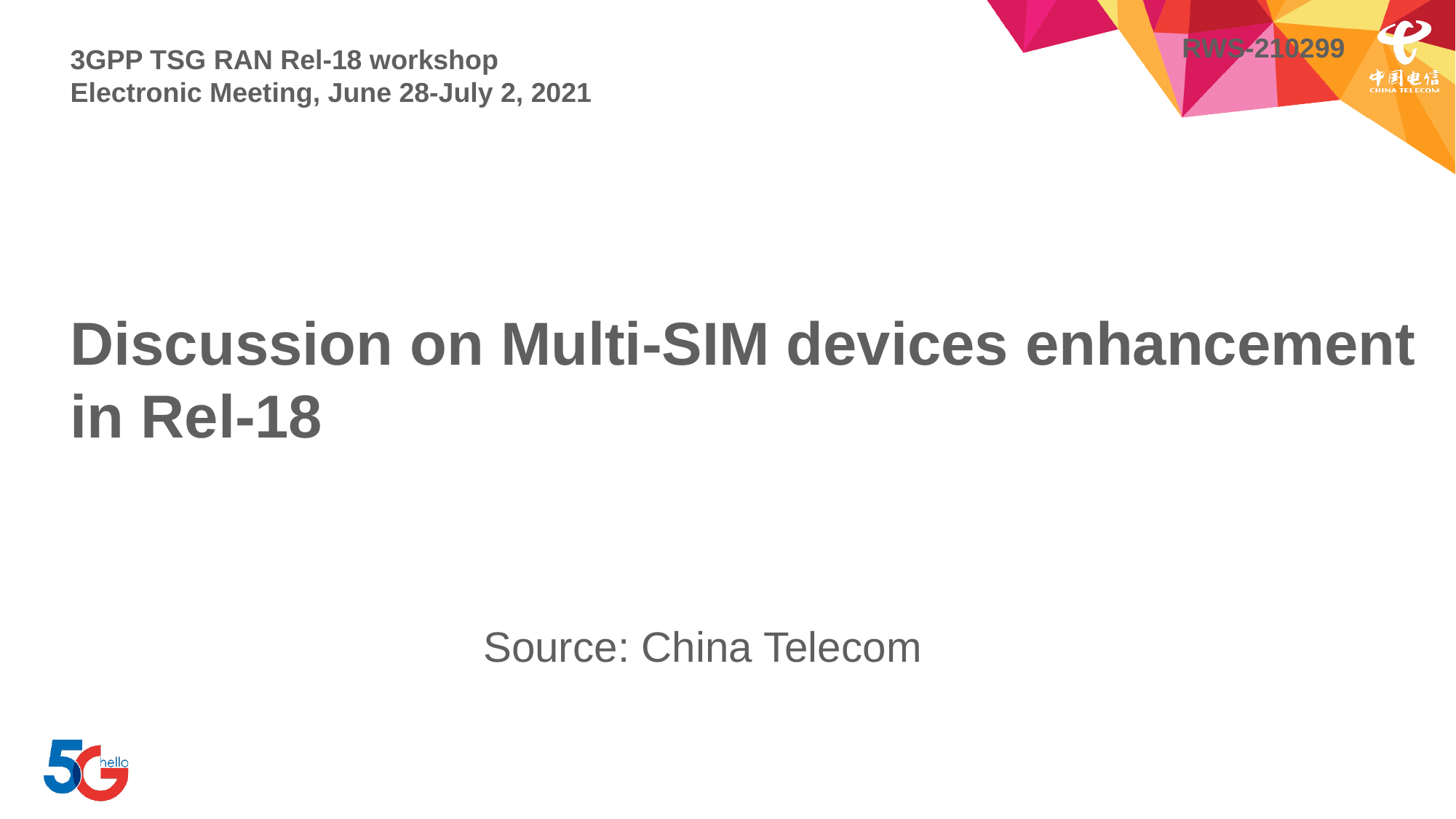

RWS-210299
3GPP TSG RAN Rel-18 workshop
Electronic Meeting, June 28-July 2, 2021

Discussion on Multi-SIM devices enhancement in Rel-18
# Source: China Telecom